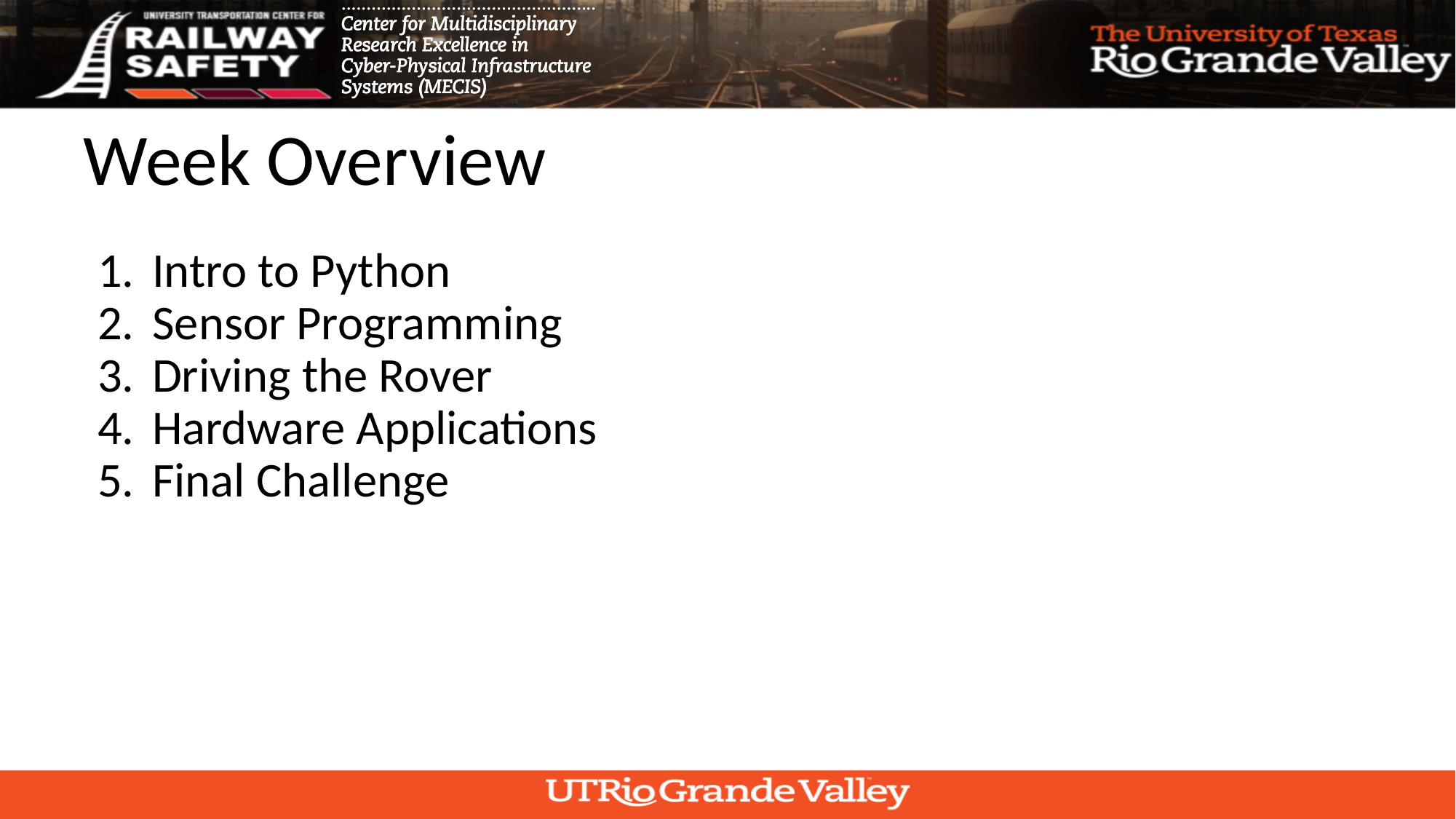

# Week Overview
Intro to Python
Sensor Programming
Driving the Rover
Hardware Applications
Final Challenge